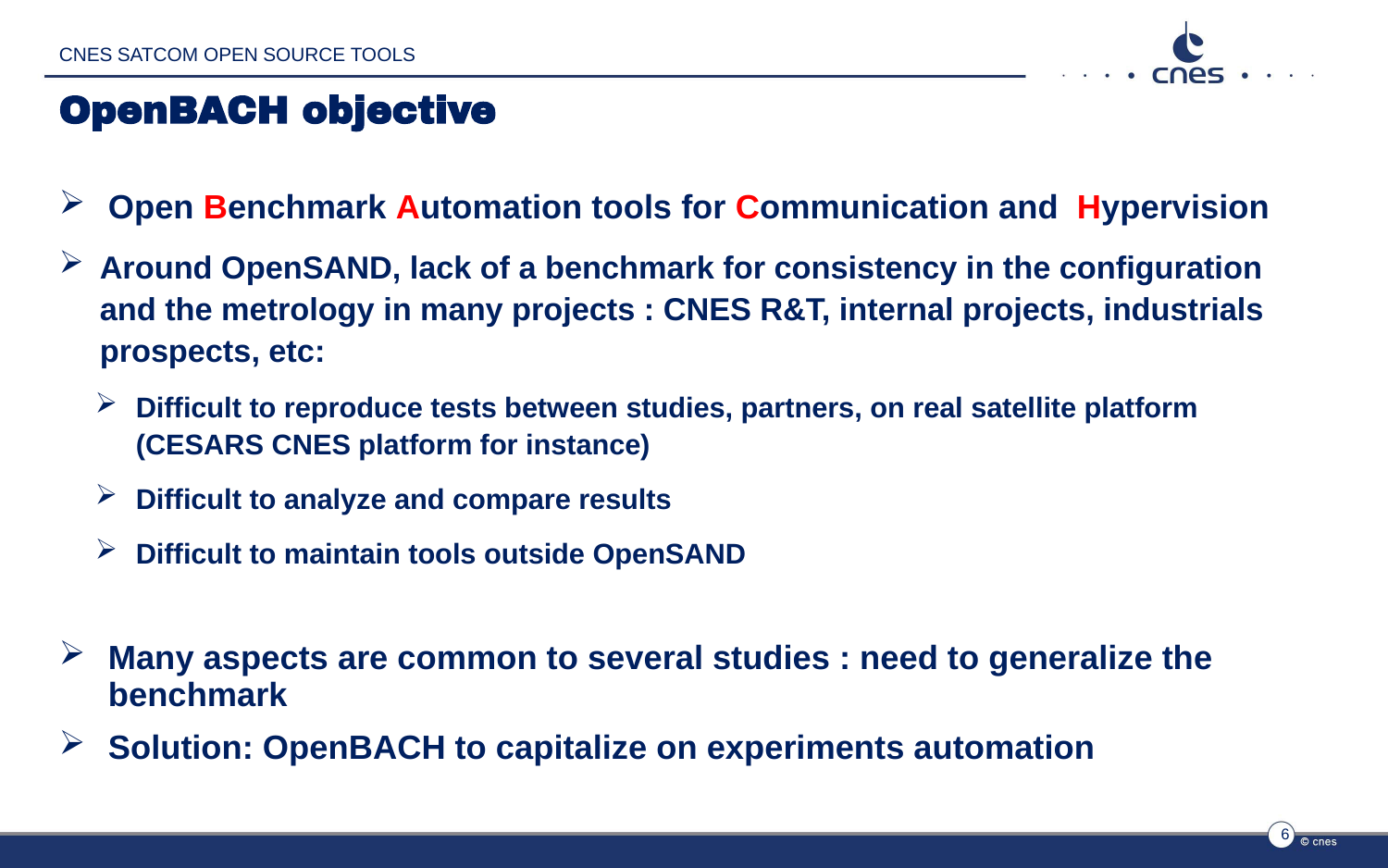

CNES SATCOM OPEN SOURCE TOOLS

# OpenBACH objective
Open Benchmark Automation tools for Communication and  Hypervision
Around OpenSAND, lack of a benchmark for consistency in the configuration and the metrology in many projects : CNES R&T, internal projects, industrials prospects, etc:
Difficult to reproduce tests between studies, partners, on real satellite platform  (CESARS CNES platform for instance)
Difficult to analyze and compare results
Difficult to maintain tools outside OpenSAND

Many aspects are common to several studies : need to generalize the benchmark
Solution: OpenBACH to capitalize on experiments automation
6